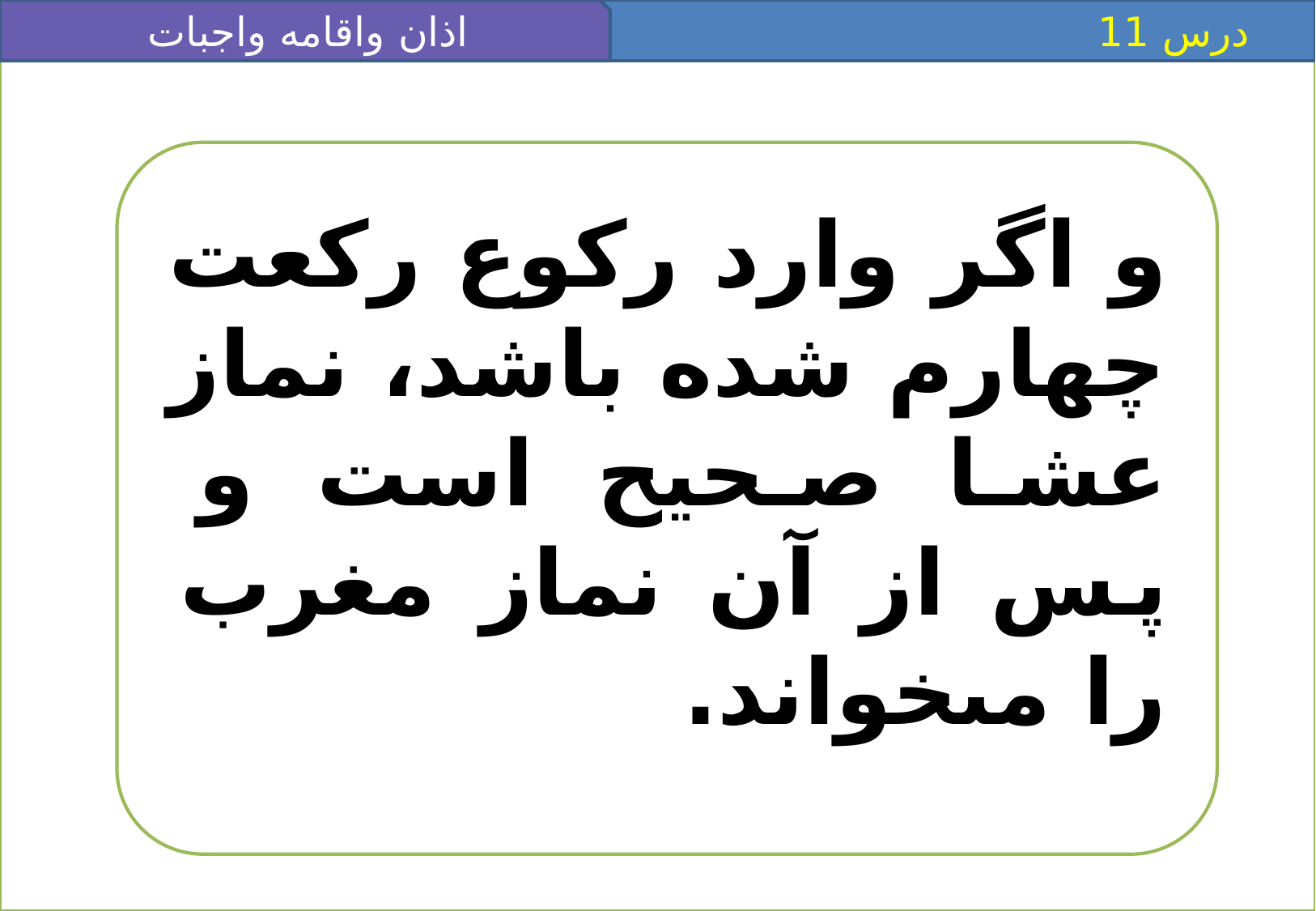

اذان واقامه واجبات نماز
 درس 11

و اگر وارد ركوع ركعت چهارم شده باشد، نماز عشا صحيح است و پس از آن نماز مغرب را مى‏خواند.